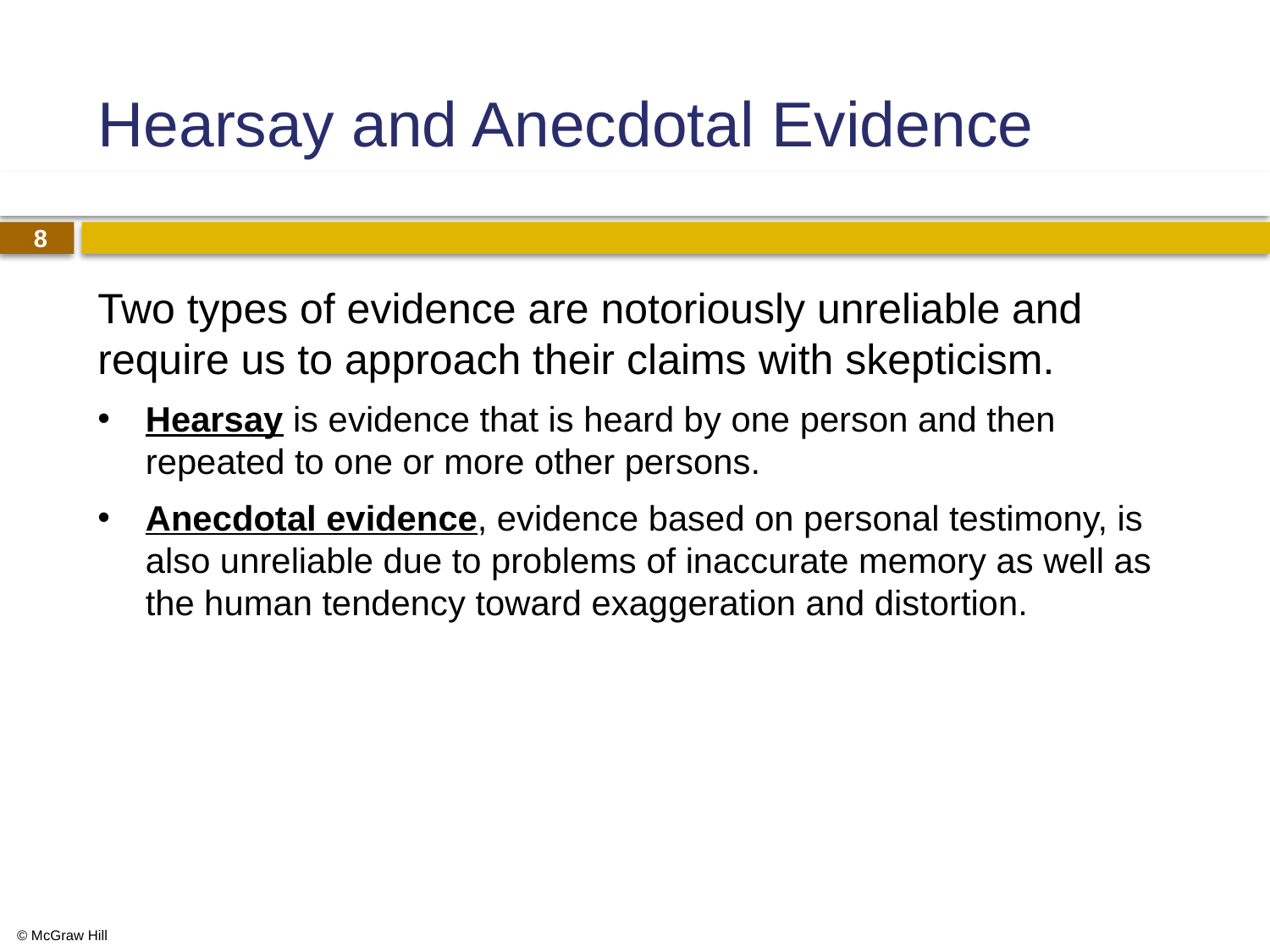

# Hearsay and Anecdotal Evidence
Two types of evidence are notoriously unreliable and require us to approach their claims with skepticism.
Hearsay is evidence that is heard by one person and then repeated to one or more other persons.
Anecdotal evidence, evidence based on personal testimony, is also unreliable due to problems of inaccurate memory as well as the human tendency toward exaggeration and distortion.